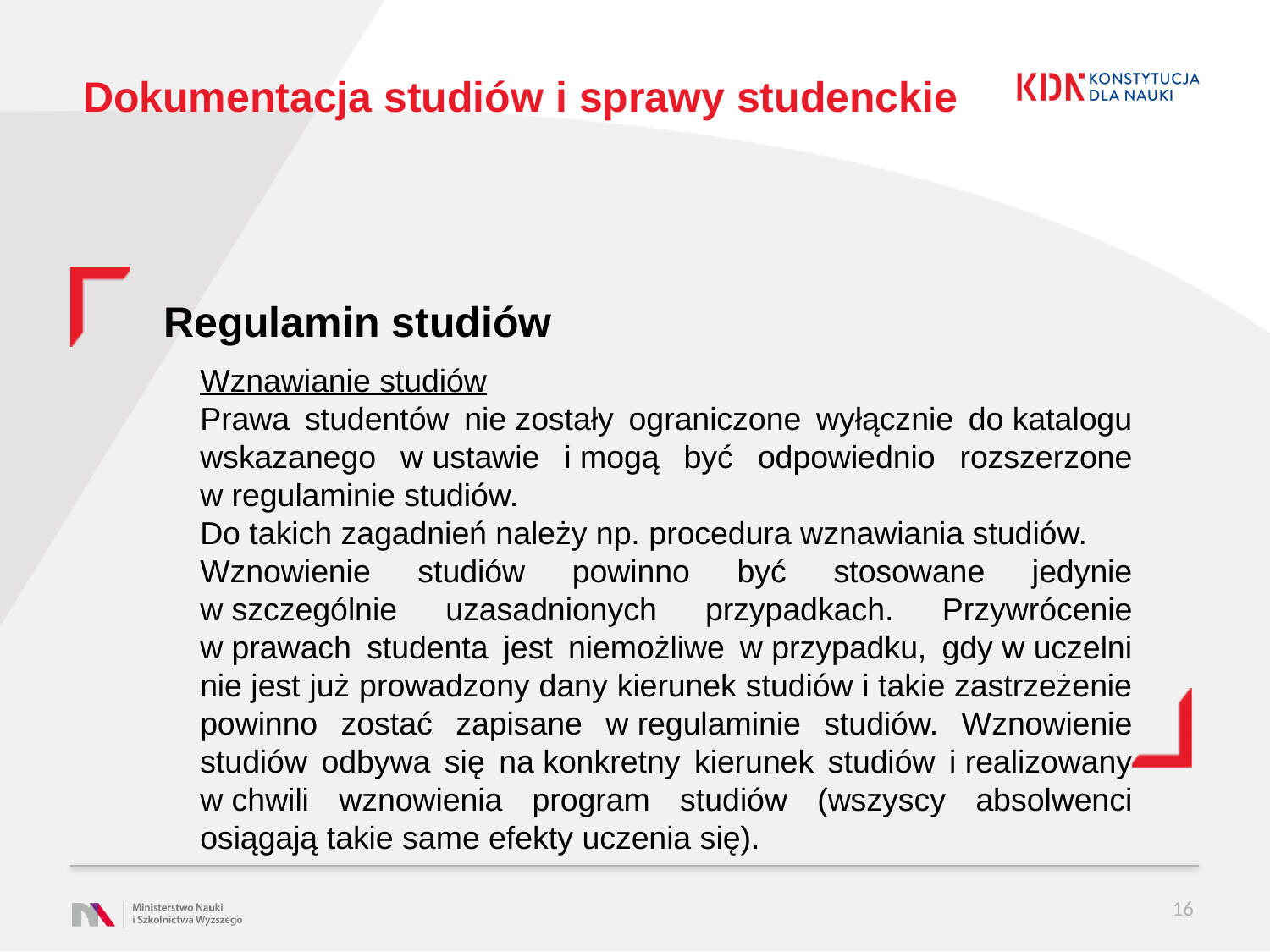

# Dokumentacja studiów i sprawy studenckie
Regulamin studiów
Wznawianie studiów
Prawa studentów nie zostały ograniczone wyłącznie do katalogu wskazanego w ustawie i mogą być odpowiednio rozszerzone w regulaminie studiów.
Do takich zagadnień należy np. procedura wznawiania studiów.
Wznowienie studiów powinno być stosowane jedynie w szczególnie uzasadnionych przypadkach. Przywrócenie w prawach studenta jest niemożliwe w przypadku, gdy w uczelni nie jest już prowadzony dany kierunek studiów i takie zastrzeżenie powinno zostać zapisane w regulaminie studiów. Wznowienie studiów odbywa się na konkretny kierunek studiów i realizowany w chwili wznowienia program studiów (wszyscy absolwenci osiągają takie same efekty uczenia się).
16